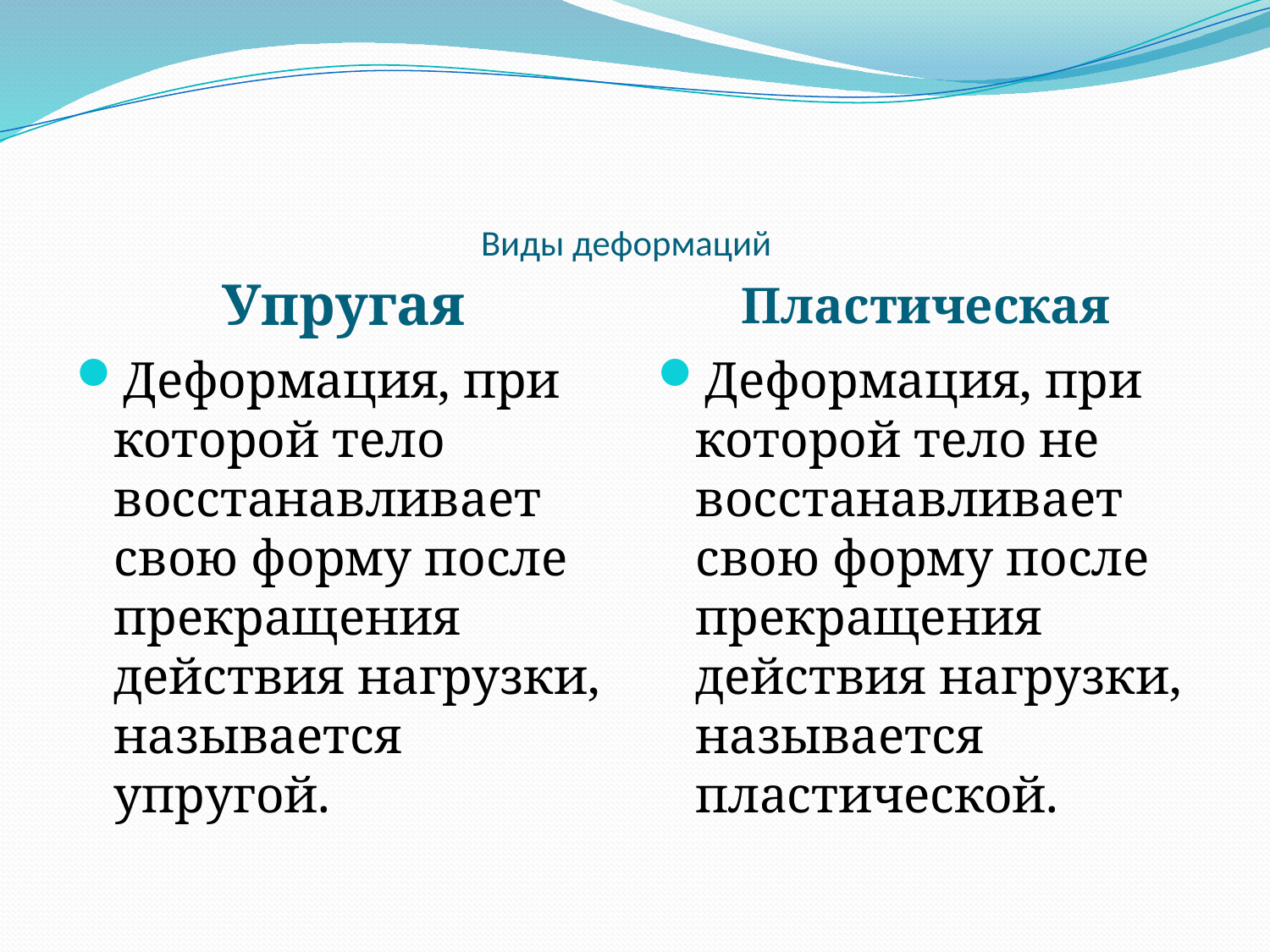

# Виды деформаций
Упругая
Пластическая
Деформация, при которой тело восстанавливает свою форму после прекращения действия нагрузки, называется упругой.

Деформация, при которой тело не восстанавливает свою форму после прекращения действия нагрузки, называется пластической.